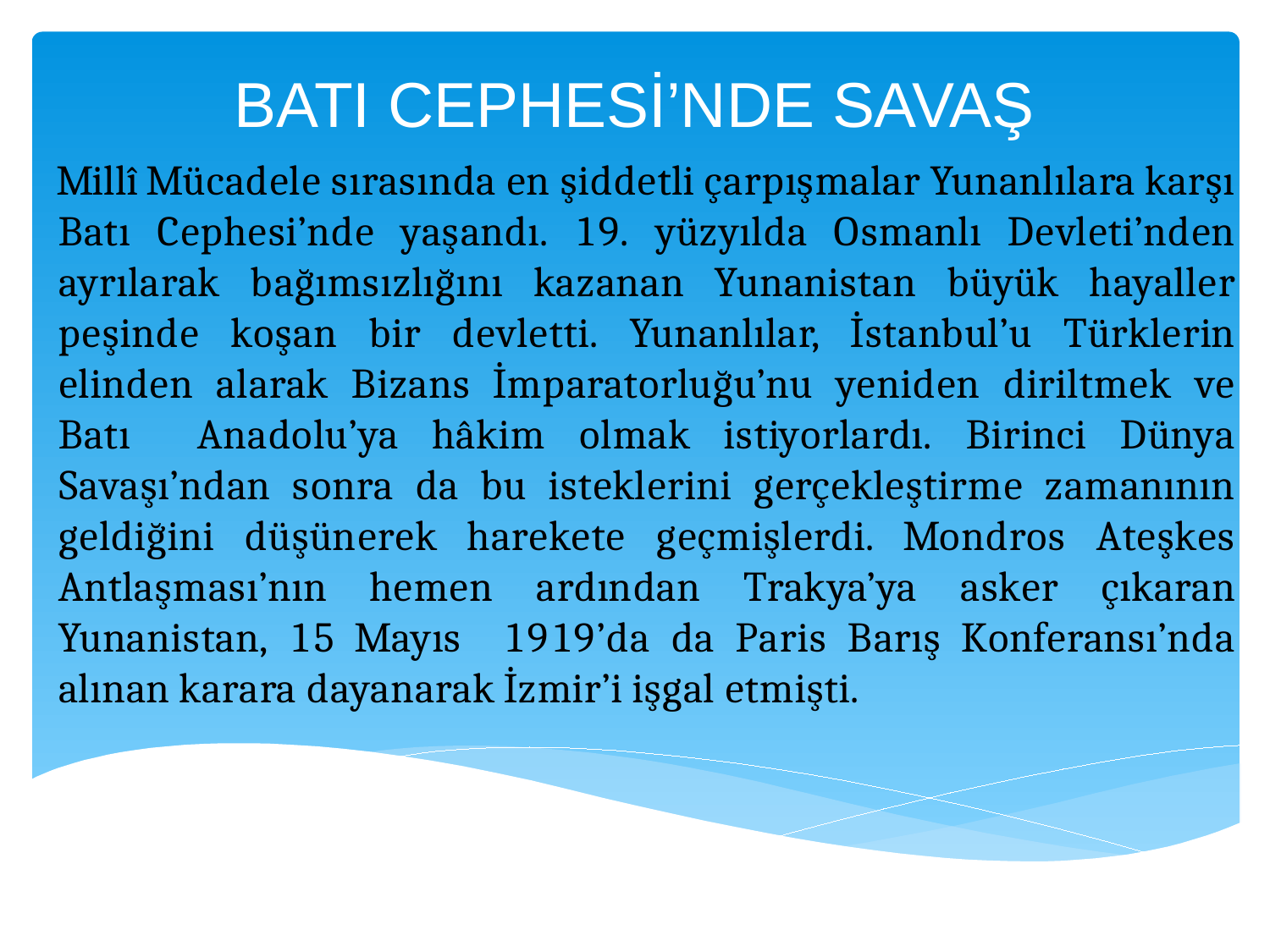

# BATI CEPHESİ’NDE SAVAŞ
Millî Mücadele sırasında en şiddetli çarpışmalar Yunanlılara karşı Batı Cephesi’nde yaşandı. 19. yüzyılda Osmanlı Devleti’nden ayrılarak bağımsızlığını kazanan Yunanistan büyük hayaller peşinde koşan bir devletti. Yunanlılar, İstanbul’u Türklerin elinden alarak Bizans İmparatorluğu’nu yeniden diriltmek ve Batı  Anadolu’ya hâkim olmak istiyorlardı. Birinci Dünya Savaşı’ndan sonra da bu isteklerini gerçekleştirme zamanının geldiğini düşünerek harekete geçmişlerdi. Mondros Ateşkes Antlaşması’nın hemen ardından Trakya’ya asker çıkaran Yunanistan, 15 Mayıs  1919’da da Paris Barış Konferansı’nda alınan karara dayanarak İzmir’i işgal etmişti.